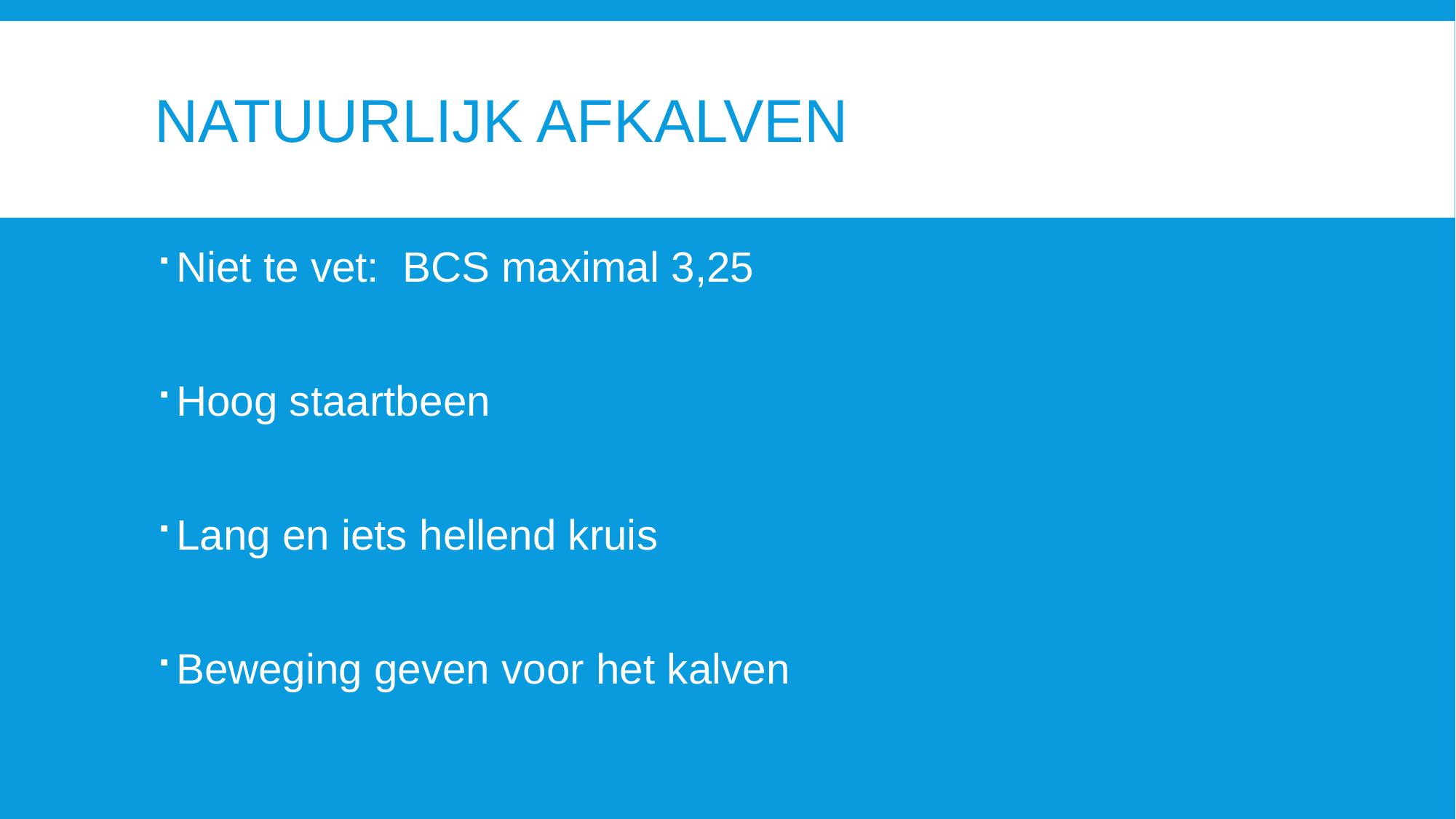

# Natuurlijk afkalven
Niet te vet:  BCS maximal 3,25

Hoog staartbeen

Lang en iets hellend kruis

Beweging geven voor het kalven